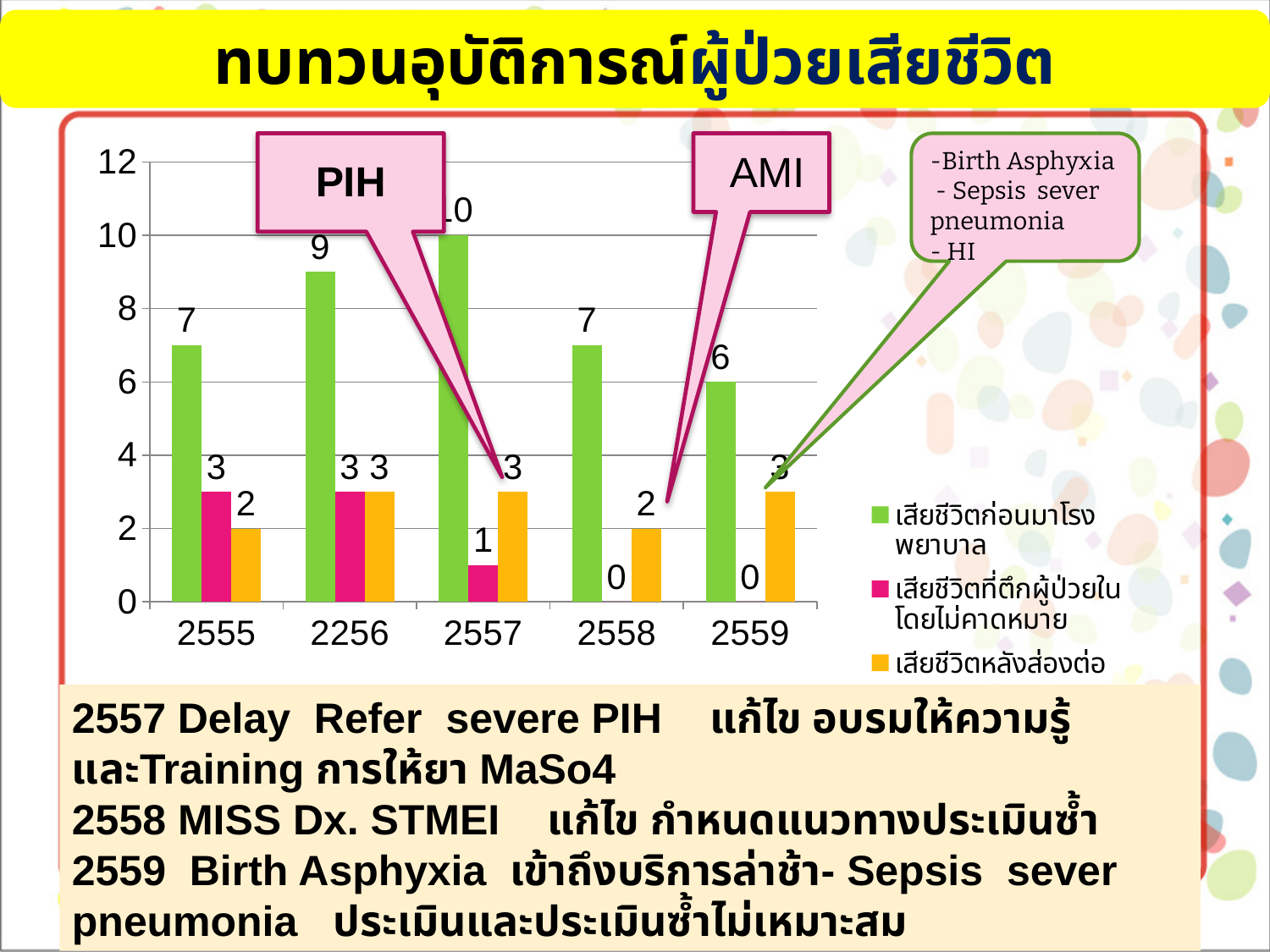

ทบทวนอุบัติการณ์ผู้ป่วยเสียชีวิต

### Chart

| Category | เสียชีวิตก่อนมาโรงพยาบาล | เสียชีวิตที่ตึกผู้ป่วยในโดยไม่คาดหมาย | เสียชีวิตหลังส่องต่อ |
|---|---|---|---|
| 2555 | 7.0 | 3.0 | 2.0 |
| 2256 | 9.0 | 3.0 | 3.0 |
| 2557 | 10.0 | 1.0 | 3.0 |
| 2558 | 7.0 | 0.0 | 2.0 |
| 2559 | 6.0 | 0.0 | 3.0 |
2557 Delay  Refer  severe PIH    แก้ไข อบรมให้ความรู้และTraining การให้ยา MaSo4
 MISS Dx. STMEI    แก้ไข กำหนดแนวทางประเมินซ้ำ
2559  Birth Asphyxia  เข้าถึงบริการล่าช้า- Sepsis  sever pneumonia   ประเมินและประเมินซ้ำไม่เหมาะสม